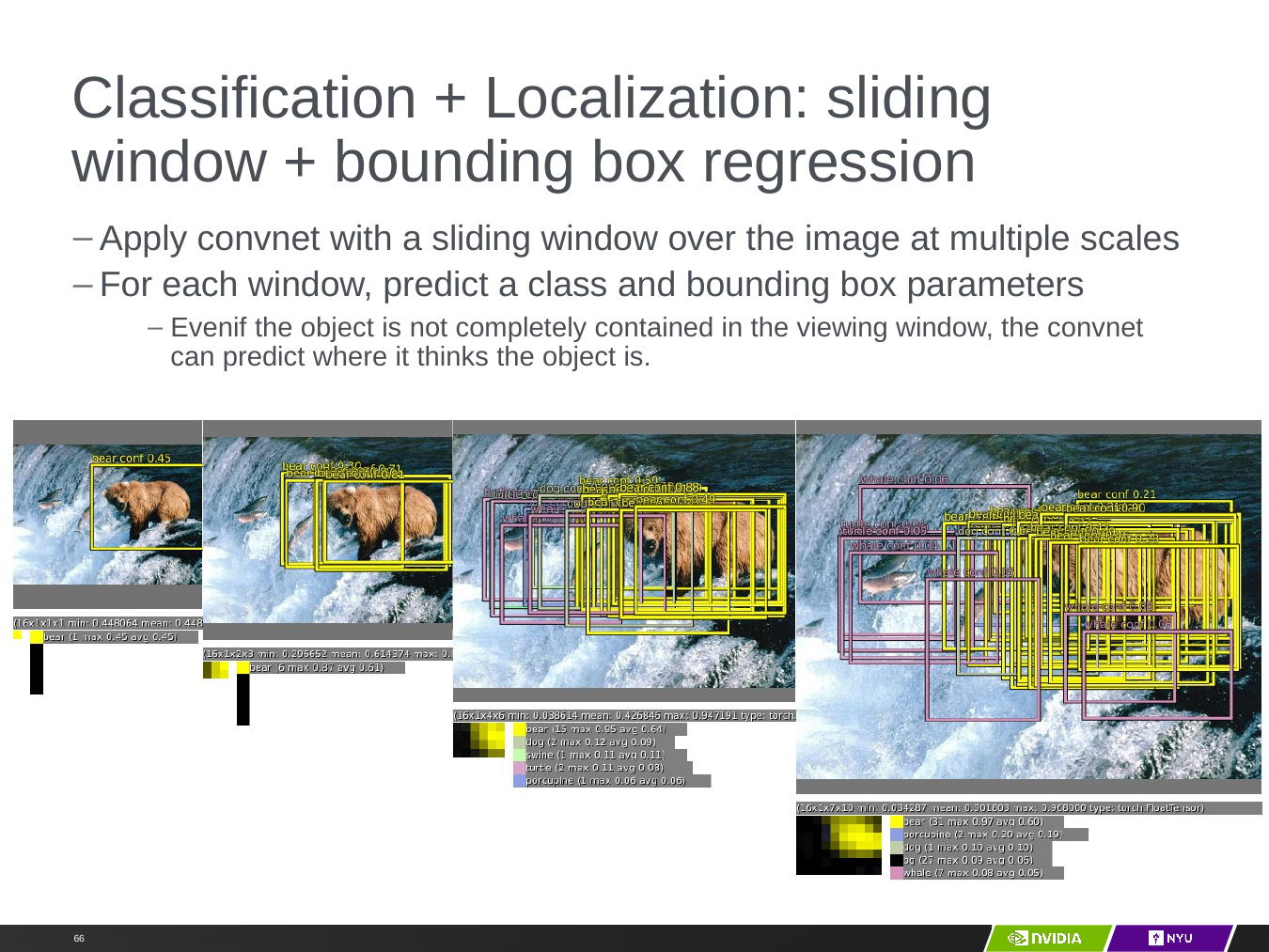

# Classification + Localization: sliding window + bounding box regression
Apply convnet with a sliding window over the image at multiple scales
For each window, predict a class and bounding box parameters
Evenif the object is not completely contained in the viewing window, the convnet can predict where it thinks the object is.